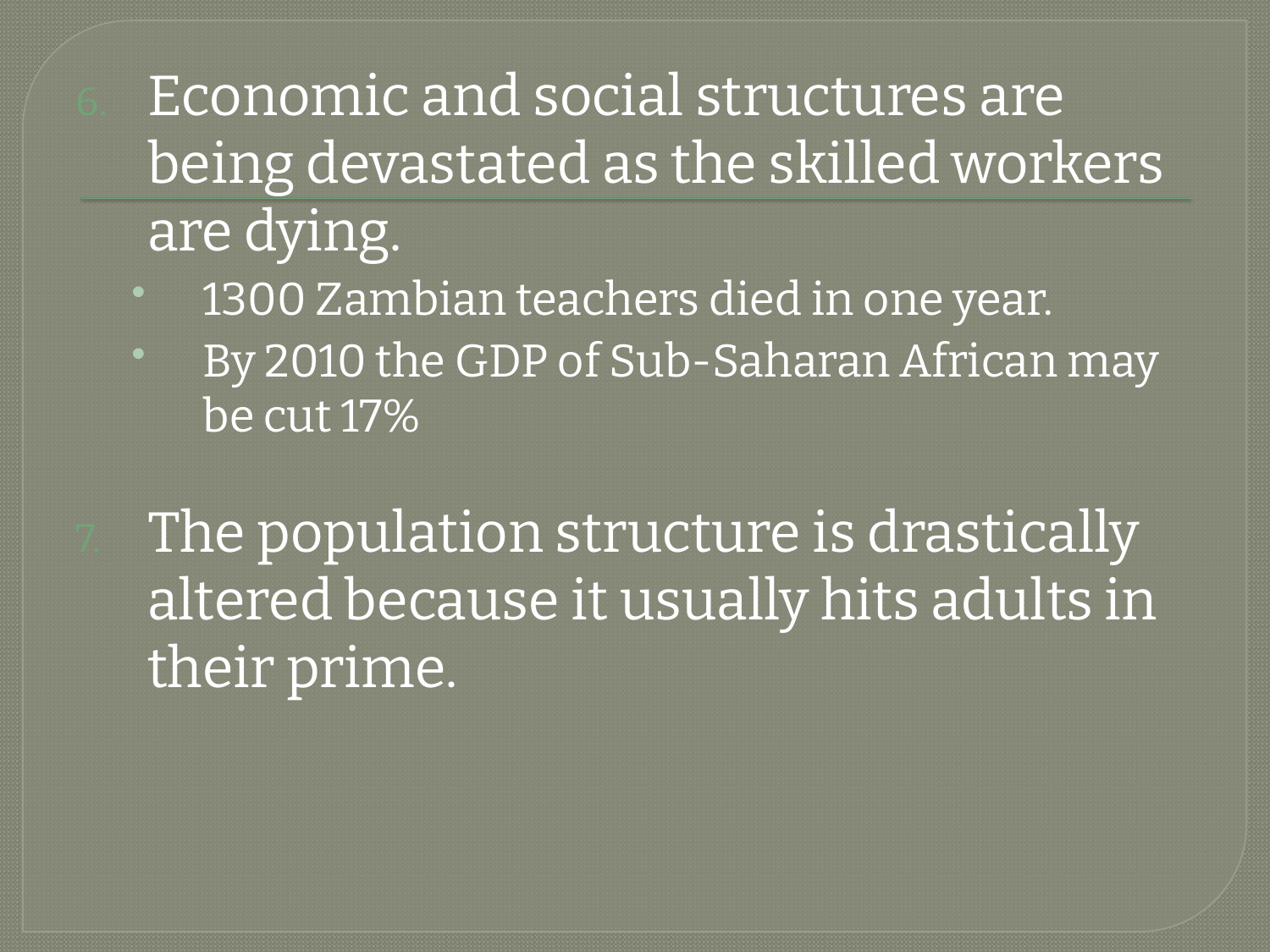

Economic and social structures are being devastated as the skilled workers are dying.
1300 Zambian teachers died in one year.
By 2010 the GDP of Sub-Saharan African may be cut 17%
The population structure is drastically altered because it usually hits adults in their prime.